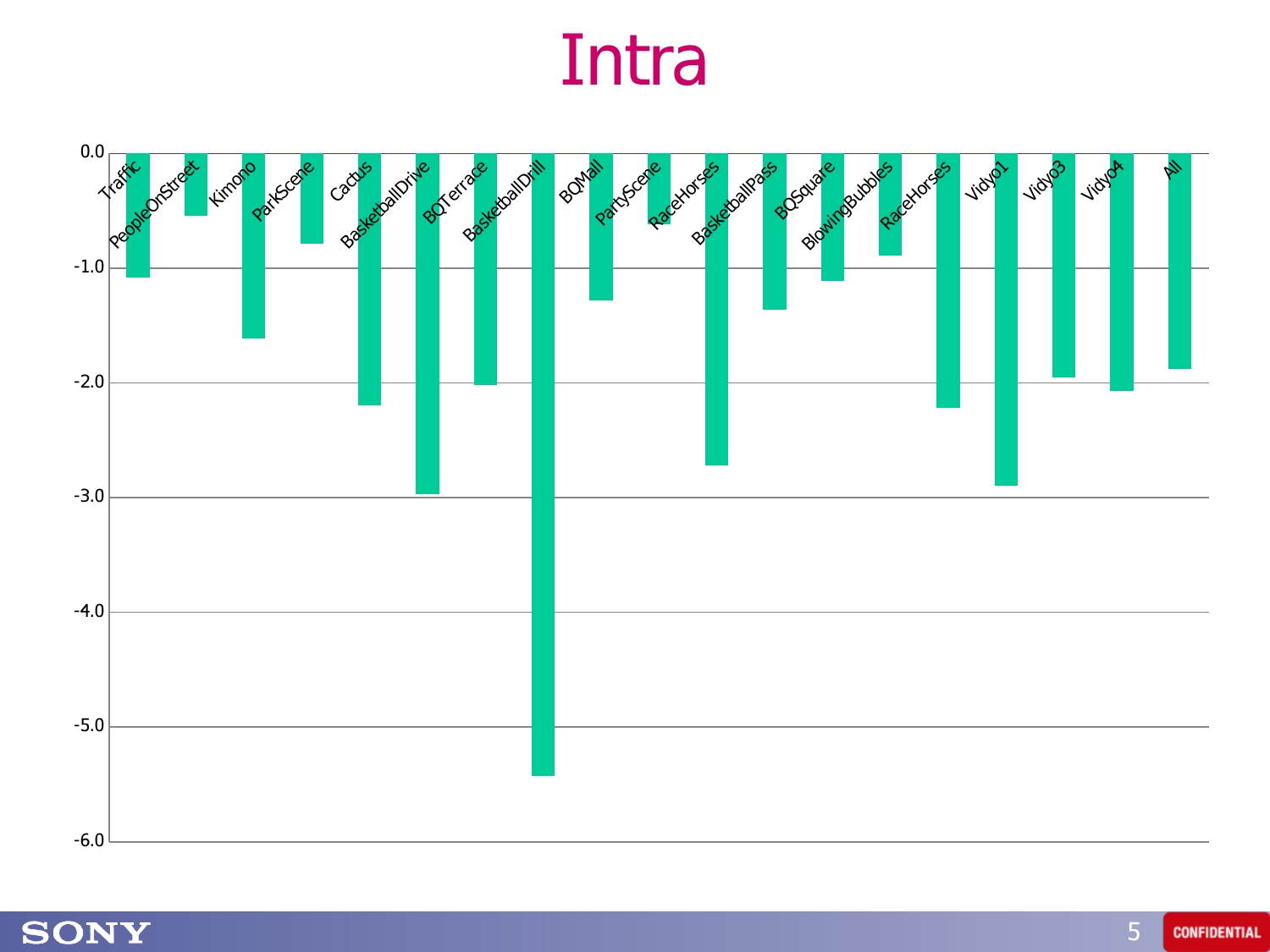

# Intra

### Chart

| Category |  |
|---|---|
| Traffic | -1.0785450462353579 |
| PeopleOnStreet | -0.5412542465116466 |
| Kimono | -1.6119486419221338 |
| ParkScene | -0.7859142853682386 |
| Cactus | -2.1960395771367214 |
| BasketballDrive | -2.972883198001597 |
| BQTerrace | -2.0183048794550684 |
| BasketballDrill | -5.422538031223101 |
| BQMall | -1.2788344237896654 |
| PartyScene | -0.617501764876105 |
| RaceHorses | -2.721707164610643 |
| BasketballPass | -1.361839394295438 |
| BQSquare | -1.1118075777295067 |
| BlowingBubbles | -0.8904223916482268 |
| RaceHorses | -2.214954705731088 |
| Vidyo1 | -2.897973854275804 |
| Vidyo3 | -1.9477576654690076 |
| Vidyo4 | -2.066422534489454 |
| All | -1.8742582990427117 |
5